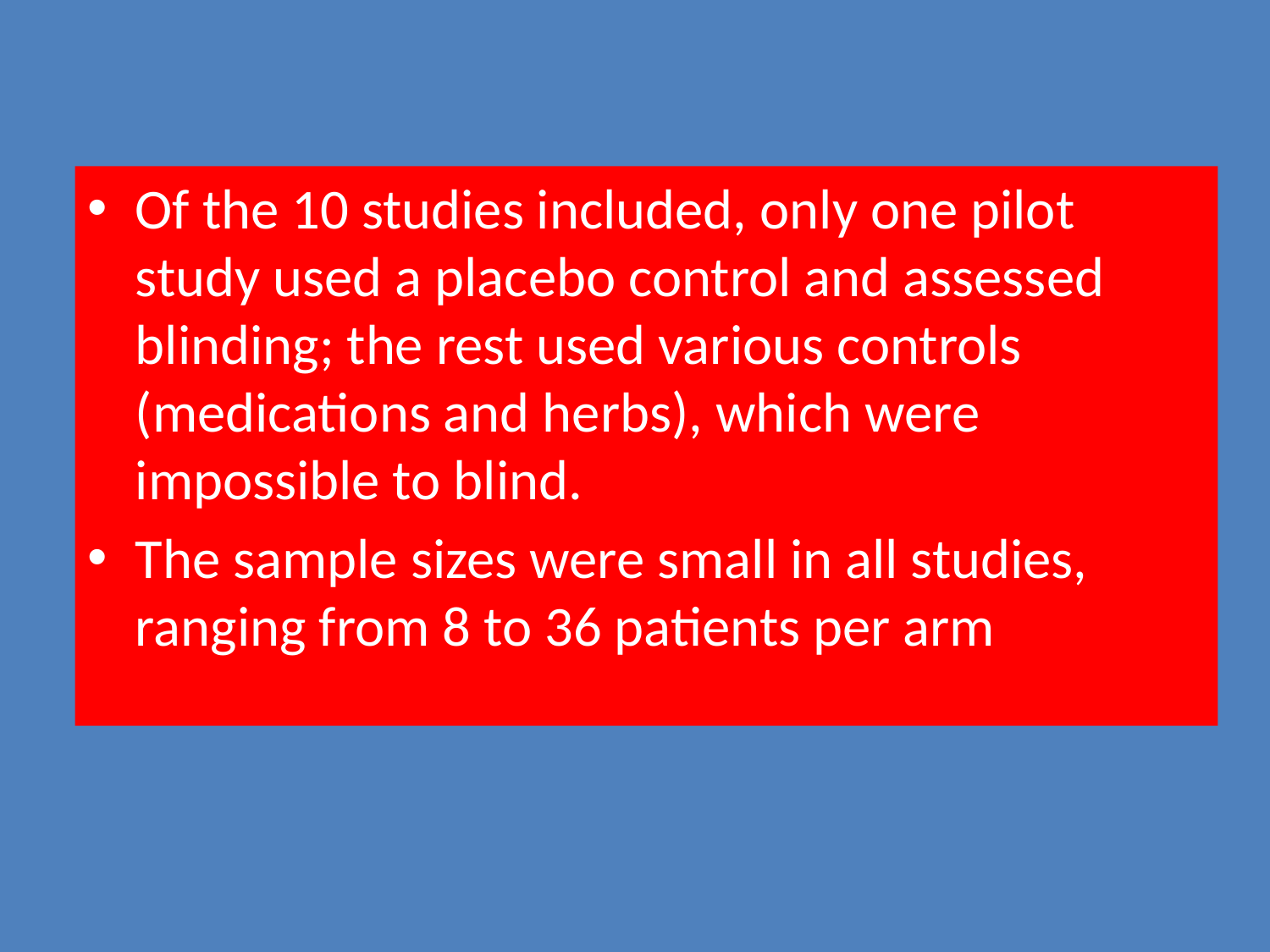

#
Of the 10 studies included, only one pilot study used a placebo control and assessed blinding; the rest used various controls (medications and herbs), which were impossible to blind.
The sample sizes were small in all studies, ranging from 8 to 36 patients per arm